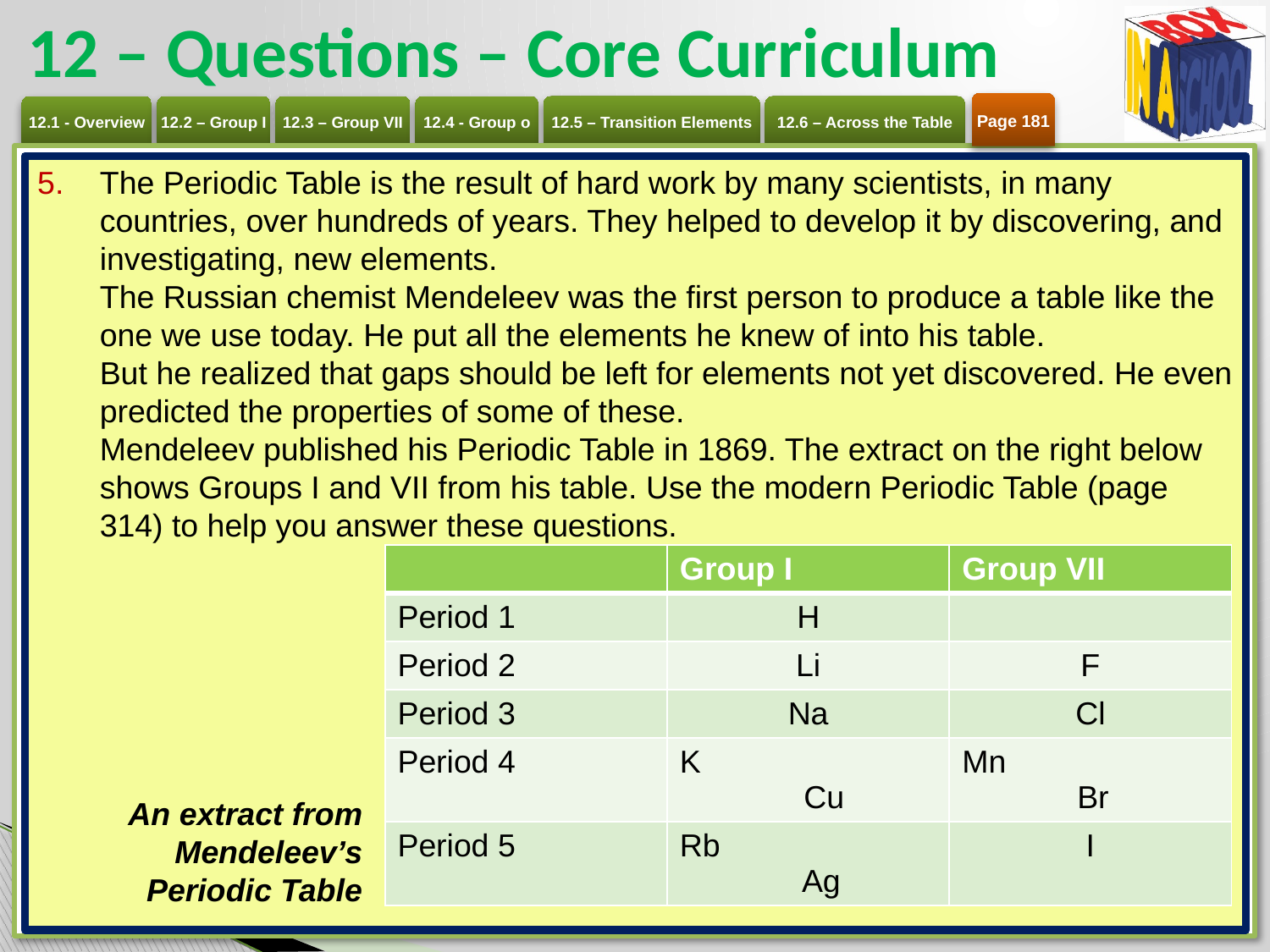

# 12 – Questions – Core Curriculum
Page 181
The Periodic Table is the result of hard work by many scientists, in many countries, over hundreds of years. They helped to develop it by discovering, and investigating, new elements.
The Russian chemist Mendeleev was the first person to produce a table like the one we use today. He put all the elements he knew of into his table.
But he realized that gaps should be left for elements not yet discovered. He even predicted the properties of some of these.
Mendeleev published his Periodic Table in 1869. The extract on the right below shows Groups I and VII from his table. Use the modern Periodic Table (page 314) to help you answer these questions.
|  | Group I | Group VII |
| --- | --- | --- |
| Period 1 | H |  |
| Period 2 | Li | F |
| Period 3 | Na | Cl |
| Period 4 | K Cu | Mn Br |
| Period 5 | Rb Ag | I |
An extract from Mendeleev’s Periodic Table